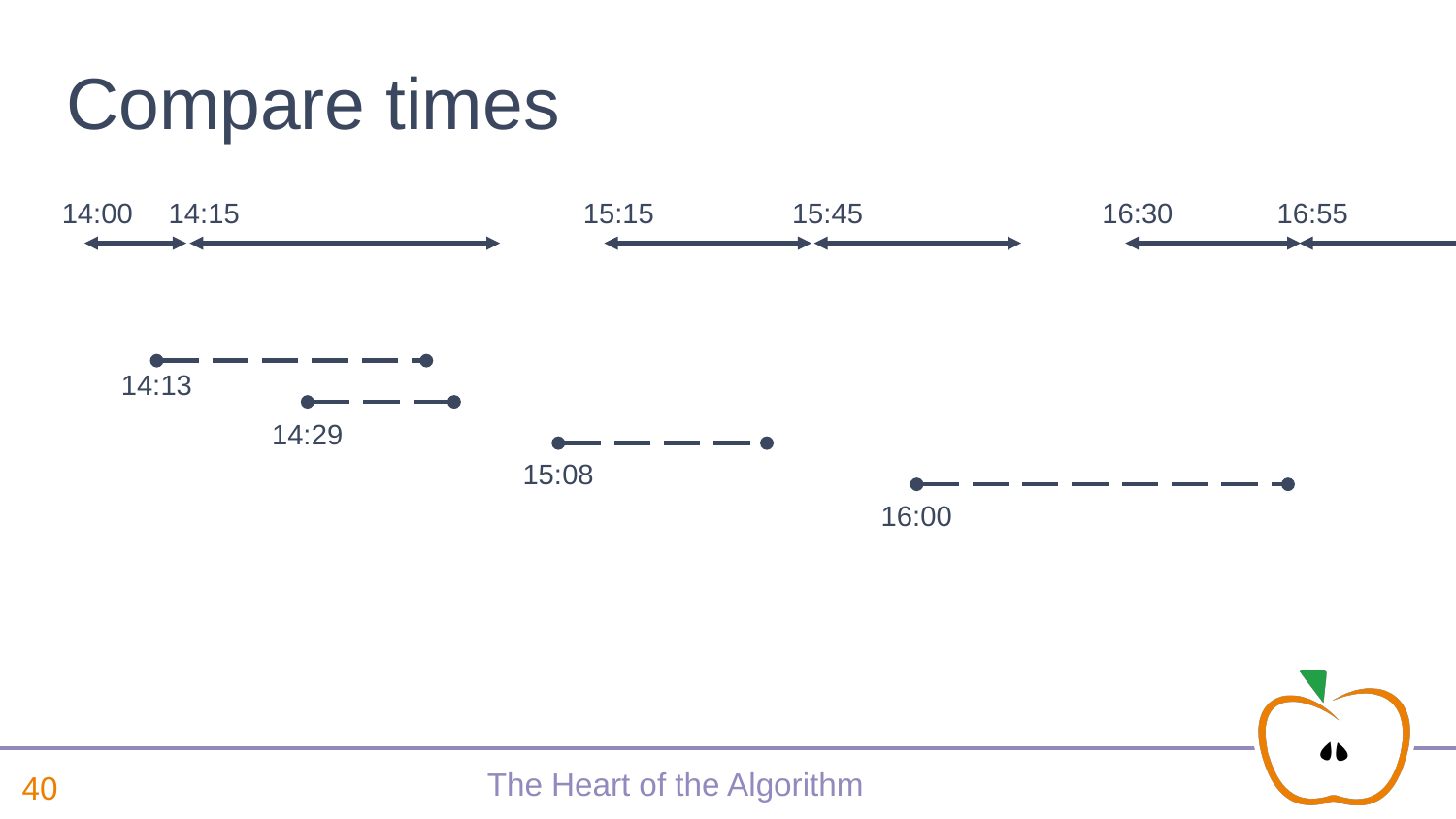

# Compare times
14:00
14:15
15:15
15:45
16:30
16:55
14:13
14:29
15:08
16:00